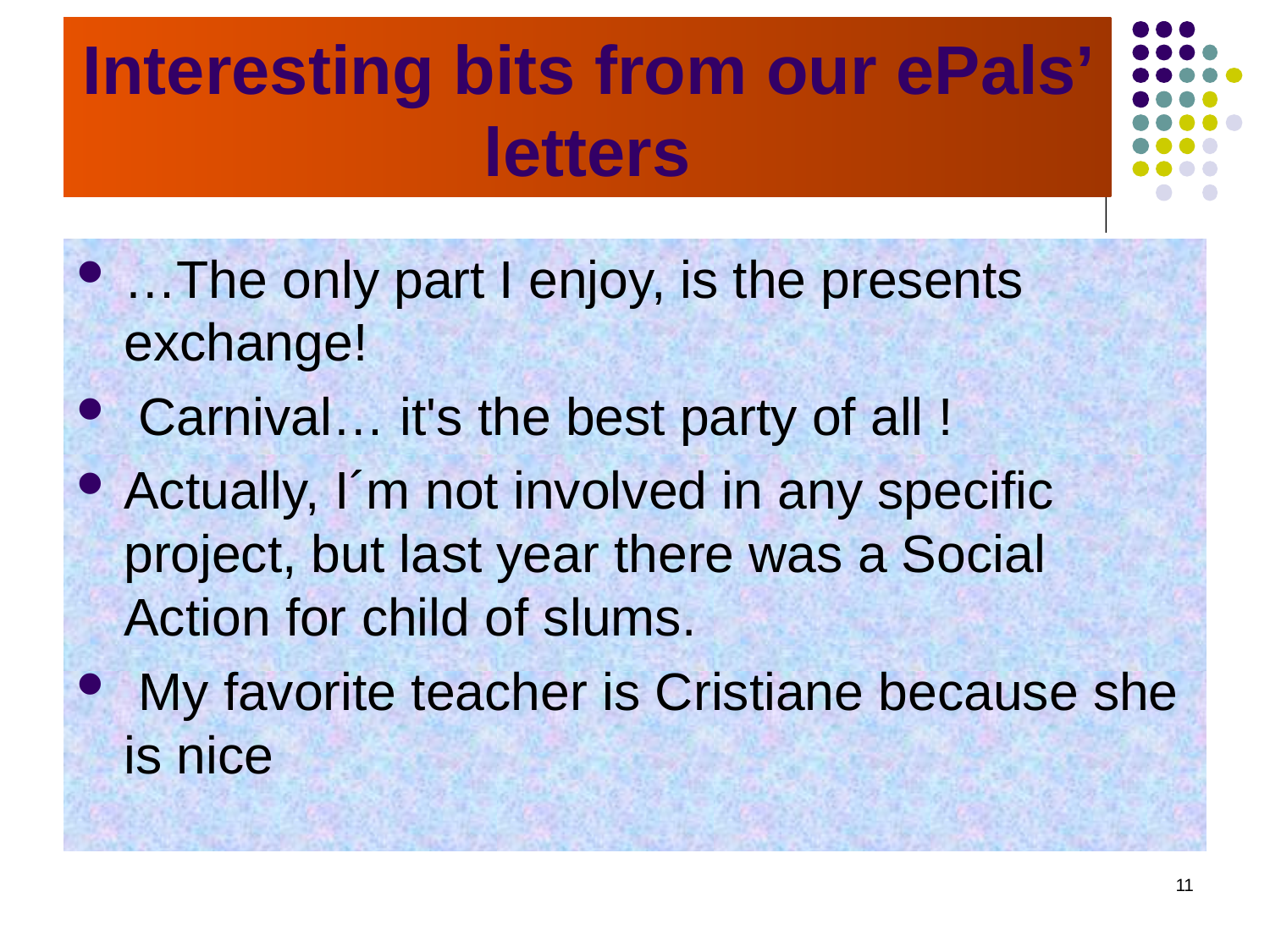

# Interesting bits from our ePals’ letters
…The only part I enjoy, is the presents exchange!
 Carnival… it's the best party of all !
Actually, I´m not involved in any specific project, but last year there was a Social Action for child of slums.
 My favorite teacher is Cristiane because she is nice
11